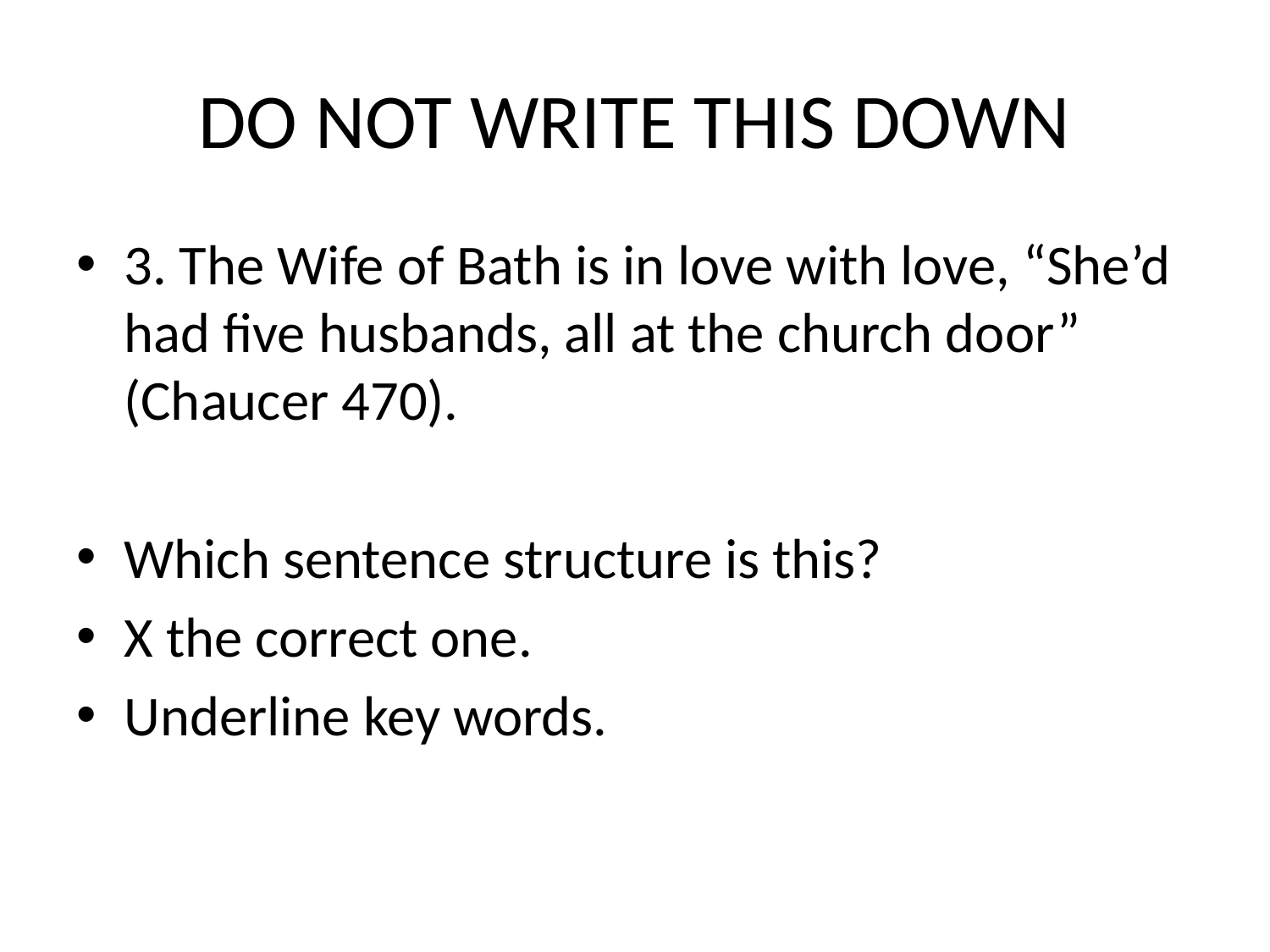

# DO NOT WRITE THIS DOWN
3. The Wife of Bath is in love with love, “She’d had five husbands, all at the church door” (Chaucer 470).

Which sentence structure is this?
X the correct one.
Underline key words.